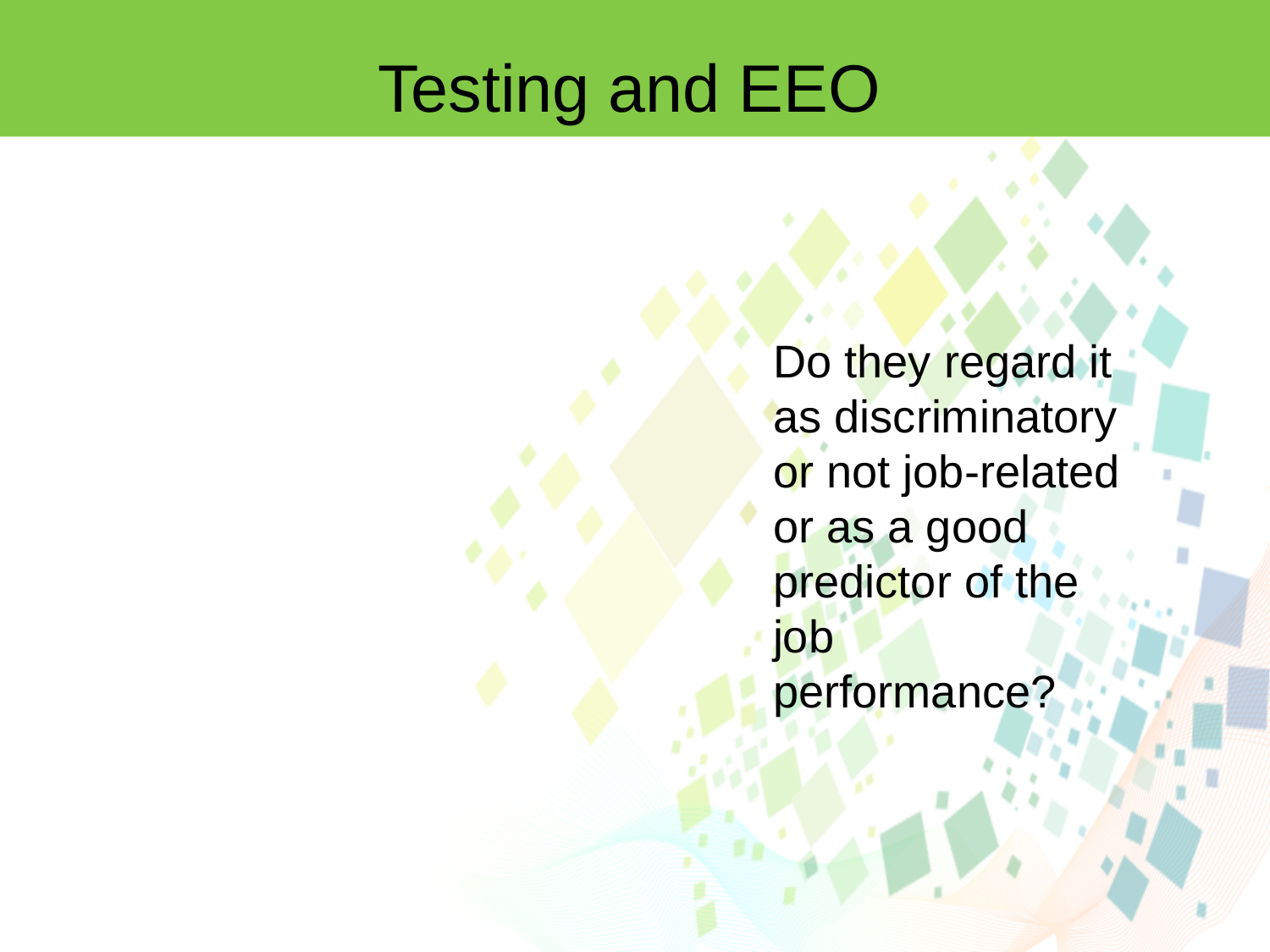

Testing and EEO
Do they regard it as discriminatory or not job-related or as a good predictor of the job performance?